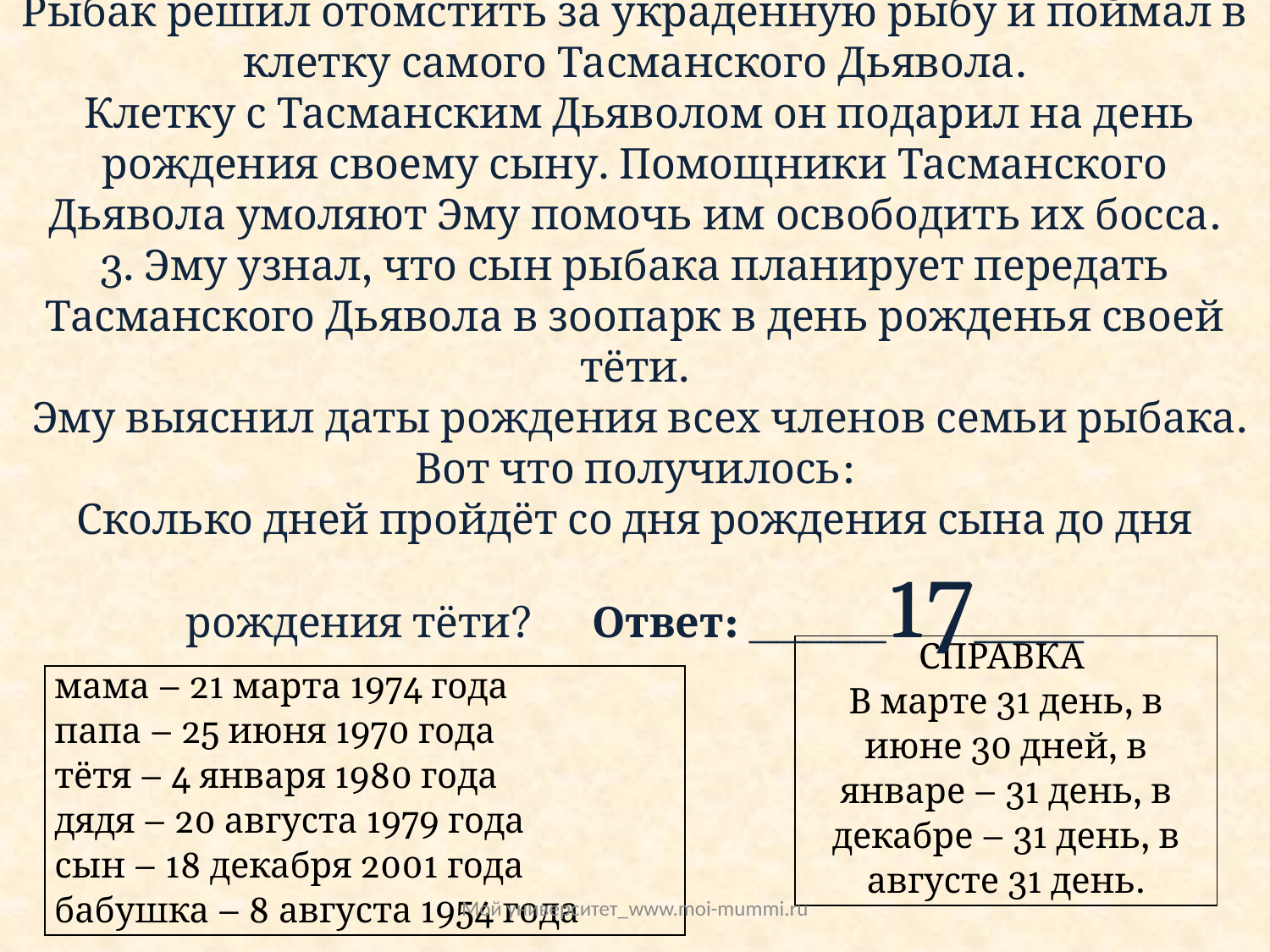

Рыбак решил отомстить за украденную рыбу и поймал в клетку самого Тасманского Дьявола.
 Клетку с Тасманским Дьяволом он подарил на день рождения своему сыну. Помощники Тасманского Дьявола умоляют Эму помочь им освободить их босса.
3. Эму узнал, что сын рыбака планирует передать Тасманского Дьявола в зоопарк в день рожденья своей тёти.
 Эму выяснил даты рождения всех членов семьи рыбака. Вот что получилось:
Сколько дней пройдёт со дня рождения сына до дня рождения тёти?      Ответ: _____17____
| СПРАВКА В марте 31 день, в июне 30 дней, в январе – 31 день, в декабре – 31 день, в августе 31 день. |
| --- |
| мама – 21 марта 1974 года папа – 25 июня 1970 года тётя – 4 января 1980 года дядя – 20 августа 1979 года сын – 18 декабря 2001 года бабушка – 8 августа 1954 года |
| --- |
Мой университет_www.moi-mummi.ru